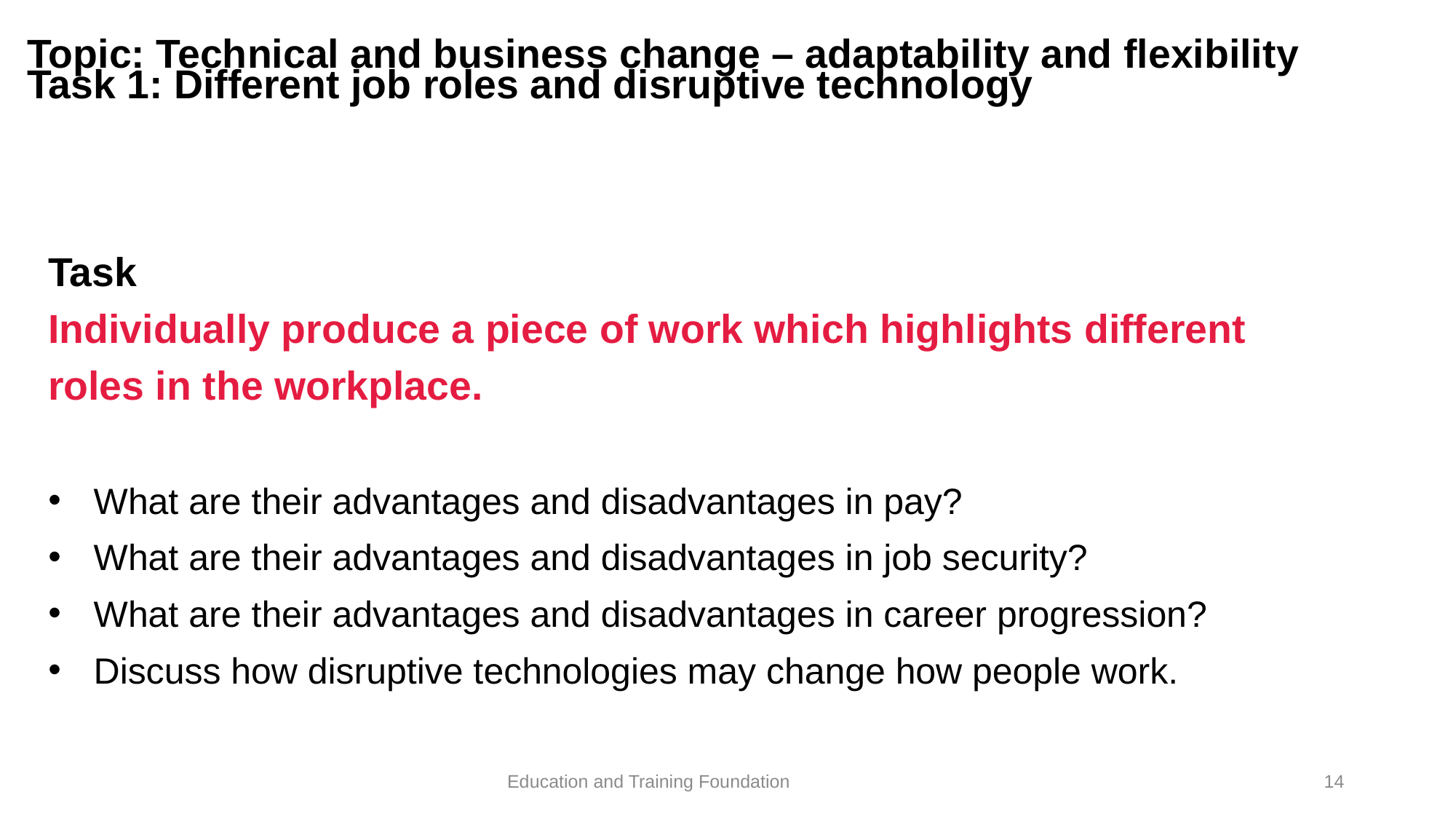

Topic: Technical and business change – adaptability and flexibility
Task 1: Different job roles and disruptive technology

Task
Individually produce a piece of work which highlights different roles in the workplace.

What are their advantages and disadvantages in pay?
What are their advantages and disadvantages in job security?
What are their advantages and disadvantages in career progression?
Discuss how disruptive technologies may change how people work.

14
Education and Training Foundation